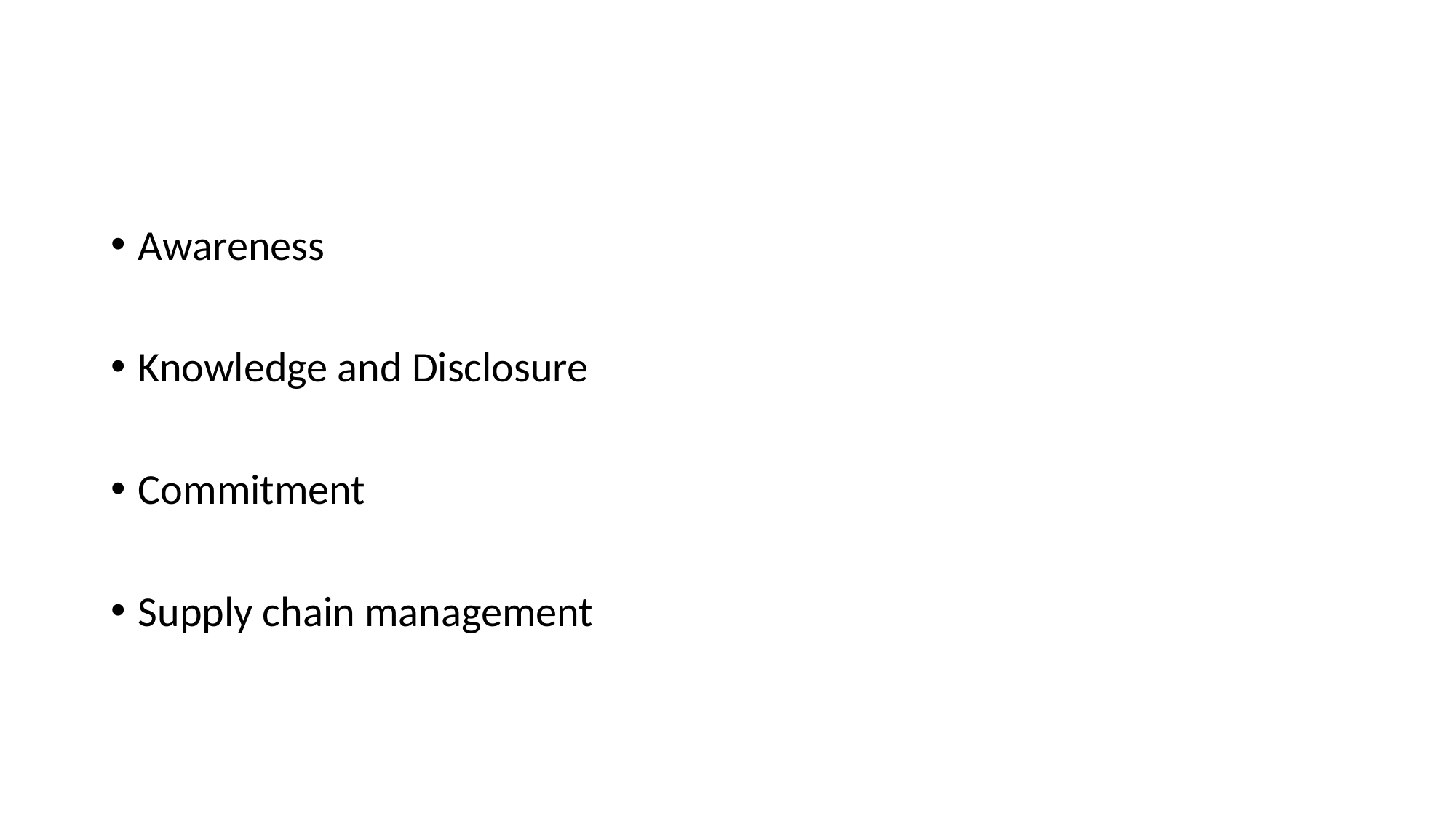

#
Awareness

Knowledge and Disclosure

Commitment

Supply chain management